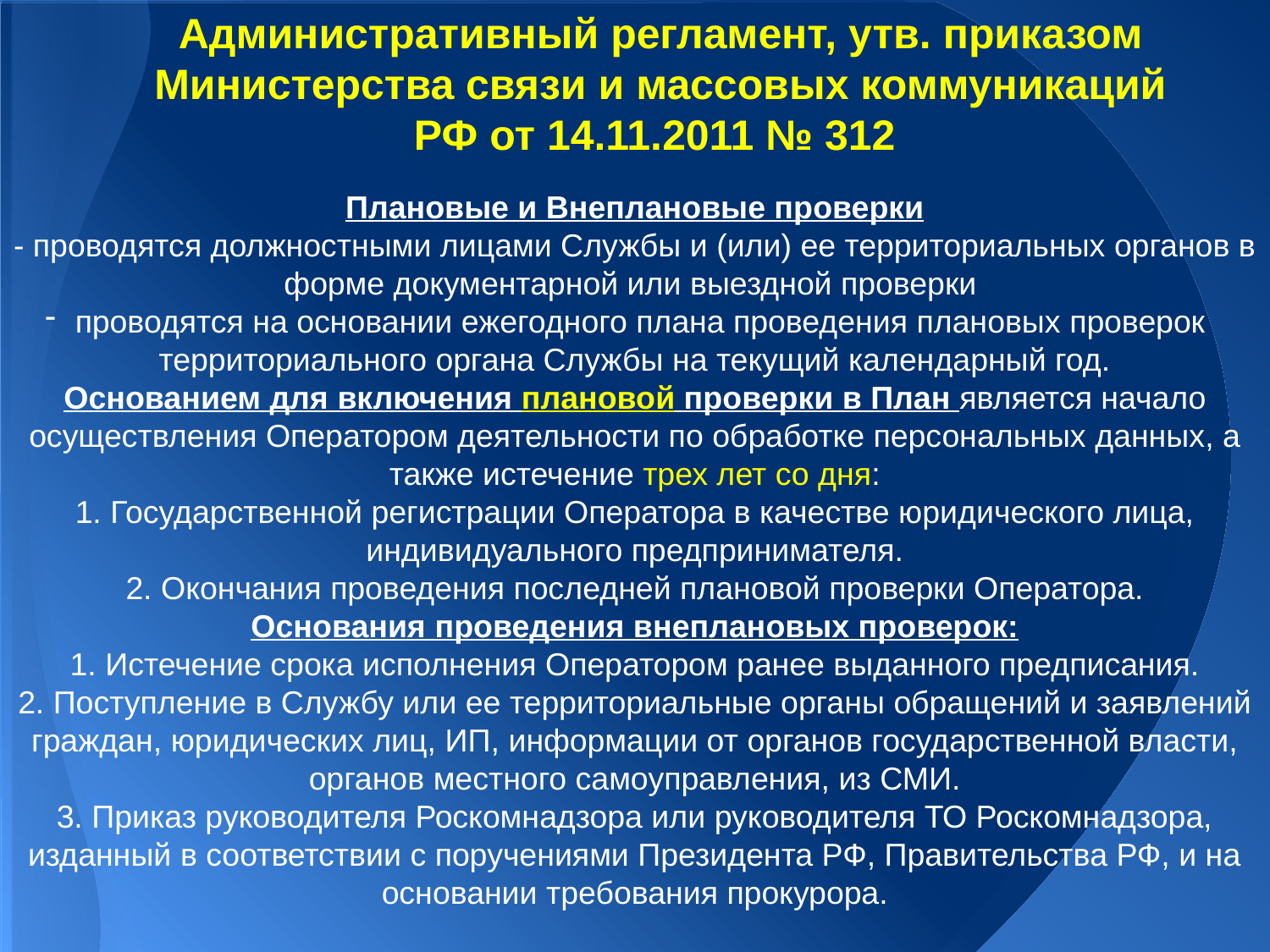

Административный регламент, утв. приказом Министерства связи и массовых коммуникаций РФ от 14.11.2011 № 312
Плановые и Внеплановые проверки
- проводятся должностными лицами Службы и (или) ее территориальных органов в форме документарной или выездной проверки
проводятся на основании ежегодного плана проведения плановых проверок территориального органа Службы на текущий календарный год.
Основанием для включения плановой проверки в План является начало осуществления Оператором деятельности по обработке персональных данных, а также истечение трех лет со дня:
1. Государственной регистрации Оператора в качестве юридического лица, индивидуального предпринимателя.
2. Окончания проведения последней плановой проверки Оператора.
Основания проведения внеплановых проверок:
1. Истечение срока исполнения Оператором ранее выданного предписания.
2. Поступление в Службу или ее территориальные органы обращений и заявлений граждан, юридических лиц, ИП, информации от органов государственной власти, органов местного самоуправления, из СМИ.
3. Приказ руководителя Роскомнадзора или руководителя ТО Роскомнадзора, изданный в соответствии с поручениями Президента РФ, Правительства РФ, и на основании требования прокурора.